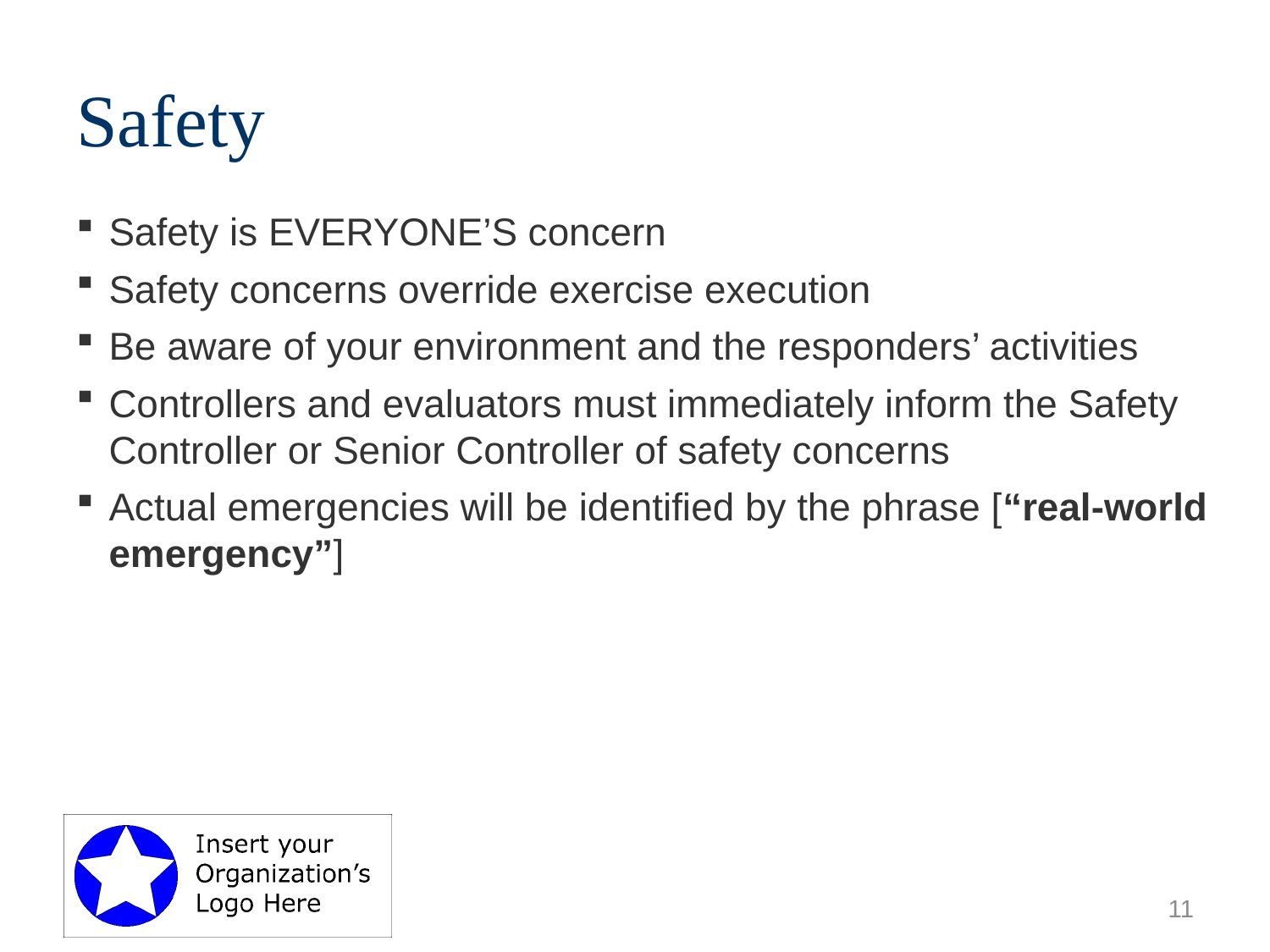

# Safety
Safety is EVERYONE’S concern
Safety concerns override exercise execution
Be aware of your environment and the responders’ activities
Controllers and evaluators must immediately inform the Safety Controller or Senior Controller of safety concerns
Actual emergencies will be identified by the phrase [“real-world emergency”]
11